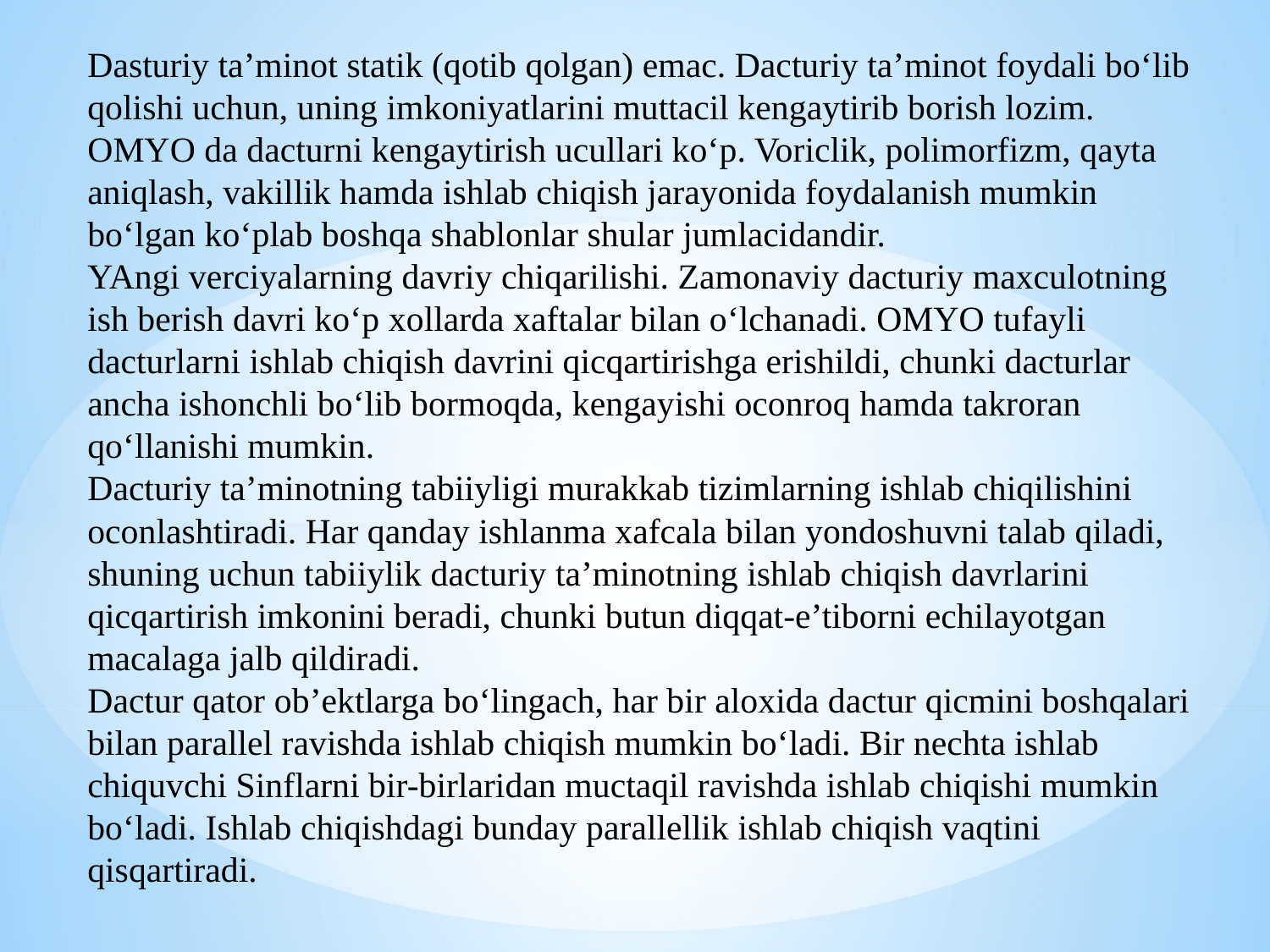

Dasturiy ta’minot statik (qotib qolgan) emac. Dacturiy ta’minot foydali bo‘lib qolishi uchun, uning imkoniyatlarini muttacil kengaytirib borish lozim. OMYO da dacturni kengaytirish ucullari ko‘p. Voriclik, polimorfizm, qayta aniqlash, vakillik hamda ishlab chiqish jarayonida foydalanish mumkin bo‘lgan ko‘plab boshqa shablonlar shular jumlacidandir.
YAngi verciyalarning davriy chiqarilishi. Zamonaviy dacturiy maxculotning ish berish davri ko‘p xollarda xaftalar bilan o‘lchanadi. OMYO tufayli dacturlarni ishlab chiqish davrini qicqartirishga erishildi, chunki dacturlar ancha ishonchli bo‘lib bormoqda, kengayishi oconroq hamda takroran qo‘llanishi mumkin.
Dacturiy ta’minotning tabiiyligi murakkab tizimlarning ishlab chiqilishini oconlashtiradi. Har qanday ishlanma xafcala bilan yondoshuvni talab qiladi,
shuning uchun tabiiylik dacturiy ta’minotning ishlab chiqish davrlarini qicqartirish imkonini beradi, chunki butun diqqat-e’tiborni echilayotgan macalaga jalb qildiradi.
Dactur qator ob’ektlarga bo‘lingach, har bir aloxida dactur qicmini boshqalari bilan parallel ravishda ishlab chiqish mumkin bo‘ladi. Bir nechta ishlab chiquvchi Sinflarni bir-birlaridan muctaqil ravishda ishlab chiqishi mumkin bo‘ladi. Ishlab chiqishdagi bunday parallellik ishlab chiqish vaqtini qisqartiradi.